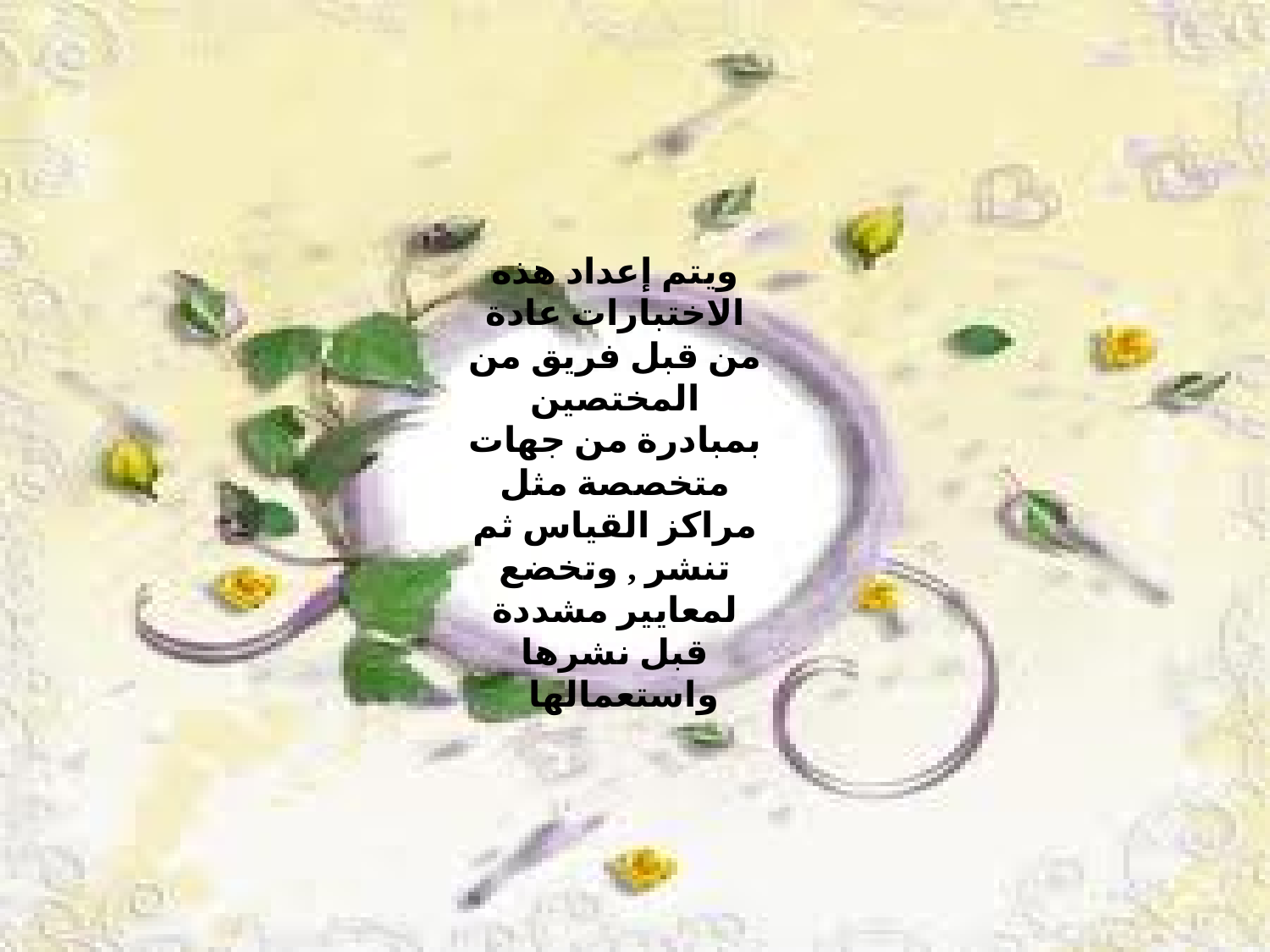

ويتم إعداد هذه الاختبارات عادة من قبل فريق من المختصين بمبادرة من جهات متخصصة مثل مراكز القياس ثم تنشر , وتخضع لمعايير مشددة قبل نشرها واستعمالها